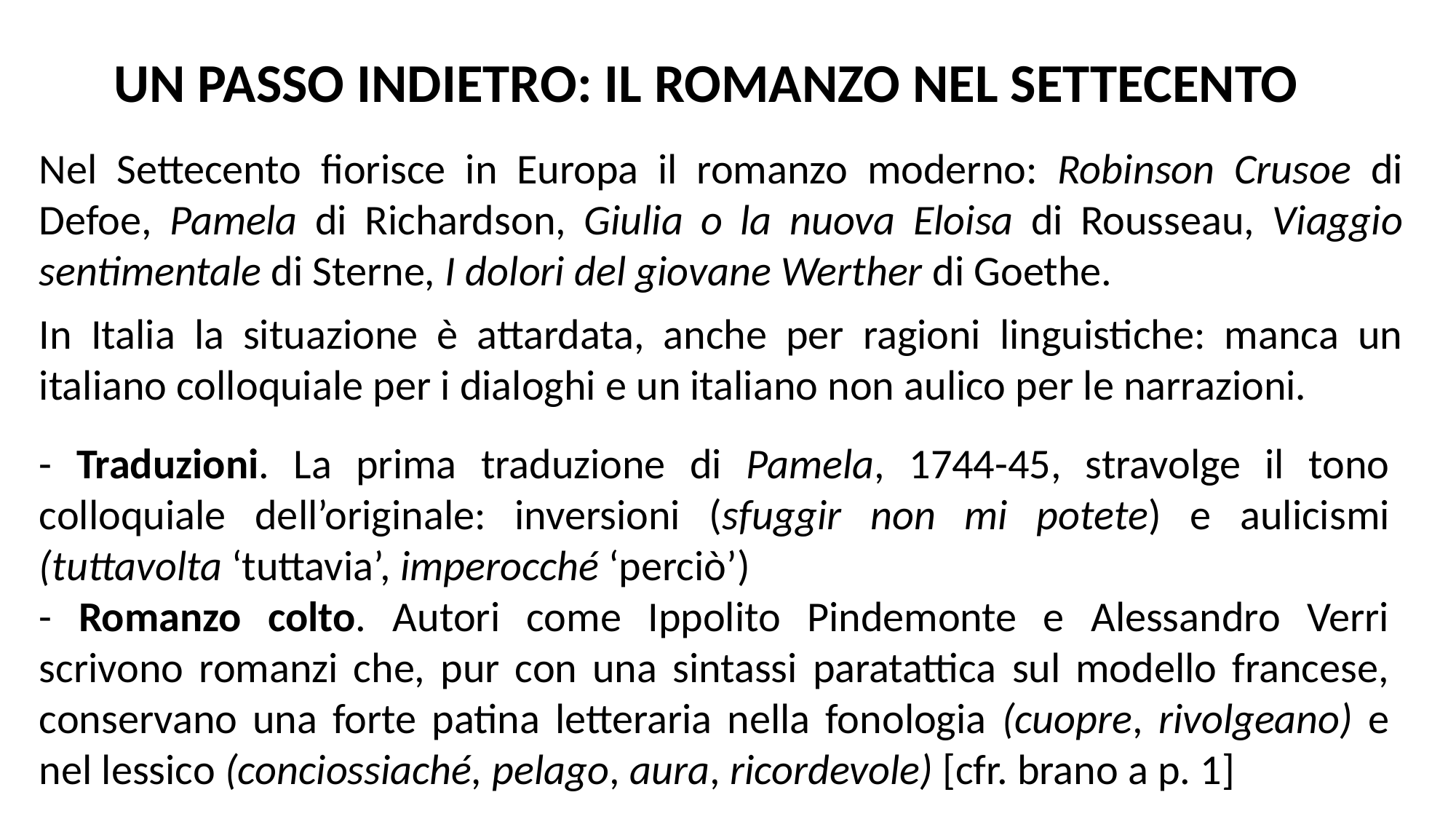

UN PASSO INDIETRO: IL ROMANZO NEL SETTECENTO
Nel Settecento fiorisce in Europa il romanzo moderno: Robinson Crusoe di Defoe, Pamela di Richardson, Giulia o la nuova Eloisa di Rousseau, Viaggio sentimentale di Sterne, I dolori del giovane Werther di Goethe.
In Italia la situazione è attardata, anche per ragioni linguistiche: manca un italiano colloquiale per i dialoghi e un italiano non aulico per le narrazioni.
- Traduzioni. La prima traduzione di Pamela, 1744-45, stravolge il tono colloquiale dell’originale: inversioni (sfuggir non mi potete) e aulicismi (tuttavolta ‘tuttavia’, imperocché ‘perciò’)
- Romanzo colto. Autori come Ippolito Pindemonte e Alessandro Verri scrivono romanzi che, pur con una sintassi paratattica sul modello francese, conservano una forte patina letteraria nella fonologia (cuopre, rivolgeano) e nel lessico (conciossiaché, pelago, aura, ricordevole) [cfr. brano a p. 1]